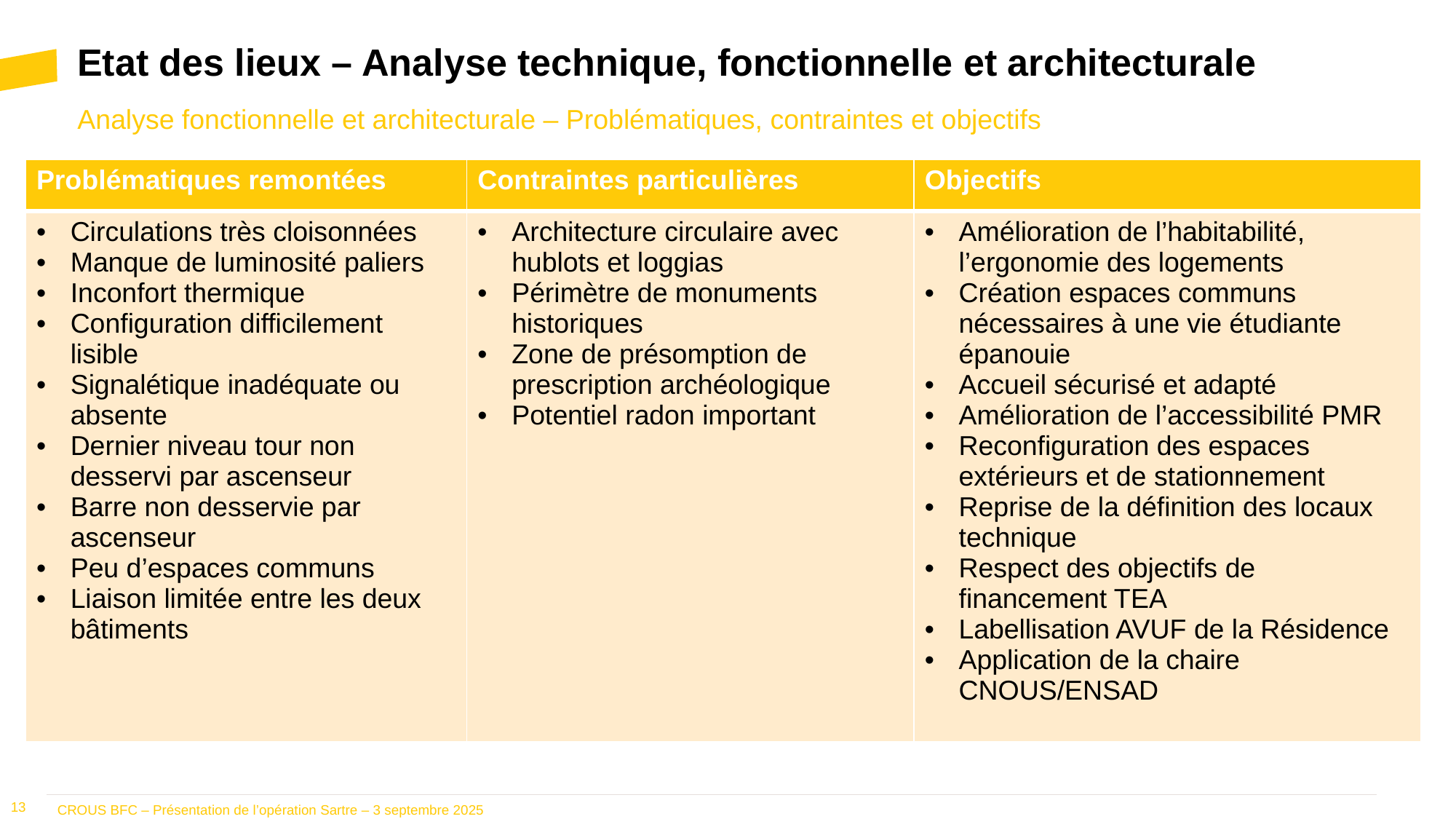

# Etat des lieux – Analyse technique, fonctionnelle et architecturale
Analyse fonctionnelle et architecturale – Problématiques, contraintes et objectifs
| Problématiques remontées | Contraintes particulières | Objectifs |
| --- | --- | --- |
| Circulations très cloisonnées Manque de luminosité paliers Inconfort thermique Configuration difficilement lisible Signalétique inadéquate ou absente Dernier niveau tour non desservi par ascenseur Barre non desservie par ascenseur Peu d’espaces communs Liaison limitée entre les deux bâtiments | Architecture circulaire avec hublots et loggias Périmètre de monuments historiques Zone de présomption de prescription archéologique Potentiel radon important | Amélioration de l’habitabilité, l’ergonomie des logements Création espaces communs nécessaires à une vie étudiante épanouie Accueil sécurisé et adapté Amélioration de l’accessibilité PMR Reconfiguration des espaces extérieurs et de stationnement Reprise de la définition des locaux technique Respect des objectifs de financement TEA Labellisation AVUF de la Résidence Application de la chaire CNOUS/ENSAD |